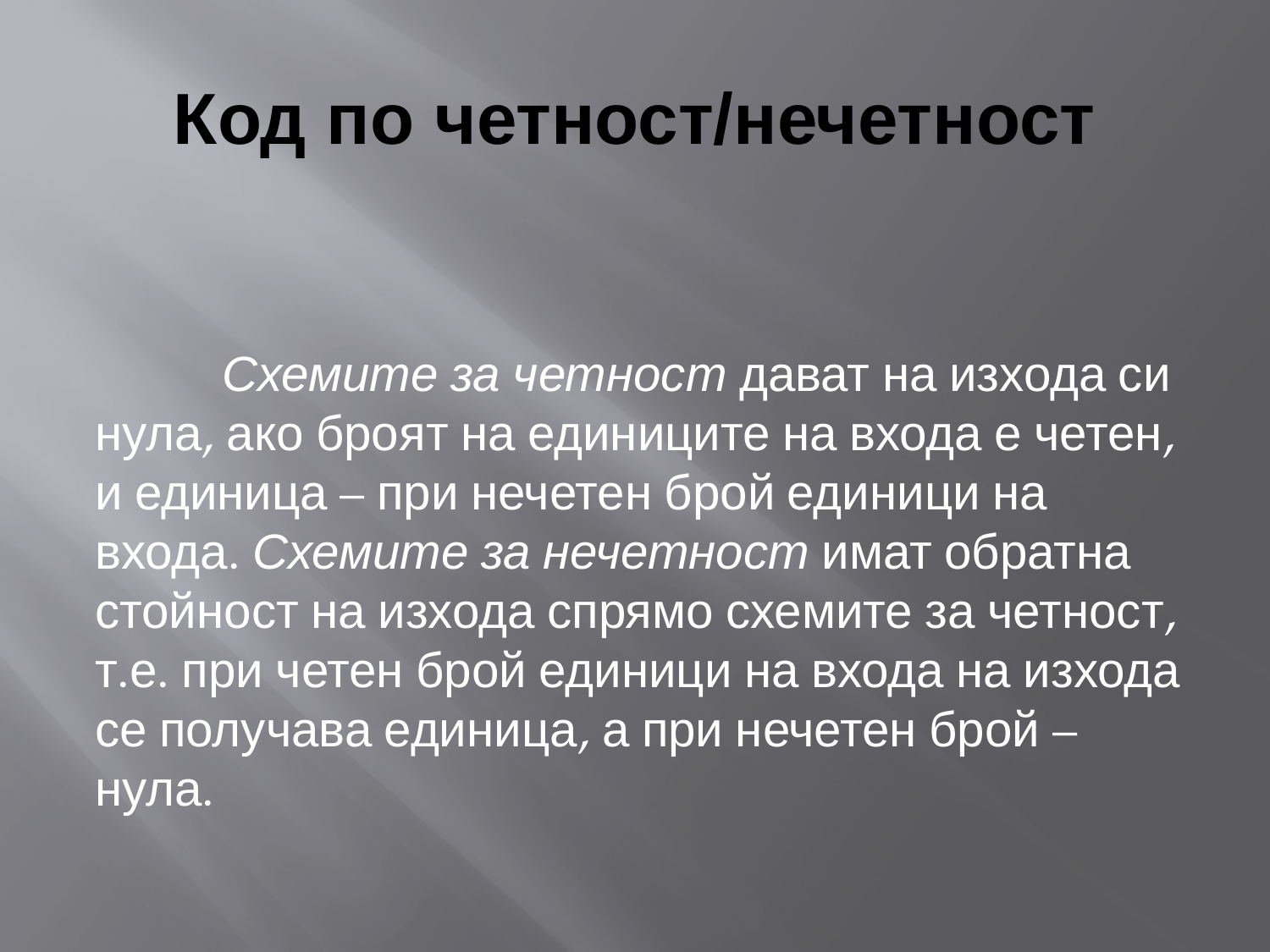

# Код по четност/нечетност
	Схемите за четност дават на изхода си нула, ако броят на единиците на входа е четен, и единица – при нечетен брой единици на входа. Схемите за нечетност имат обратна стойност на изхода спрямо схемите за четност, т.е. при четен брой единици на входа на изхода се получава единица, а при нечетен брой –нула.